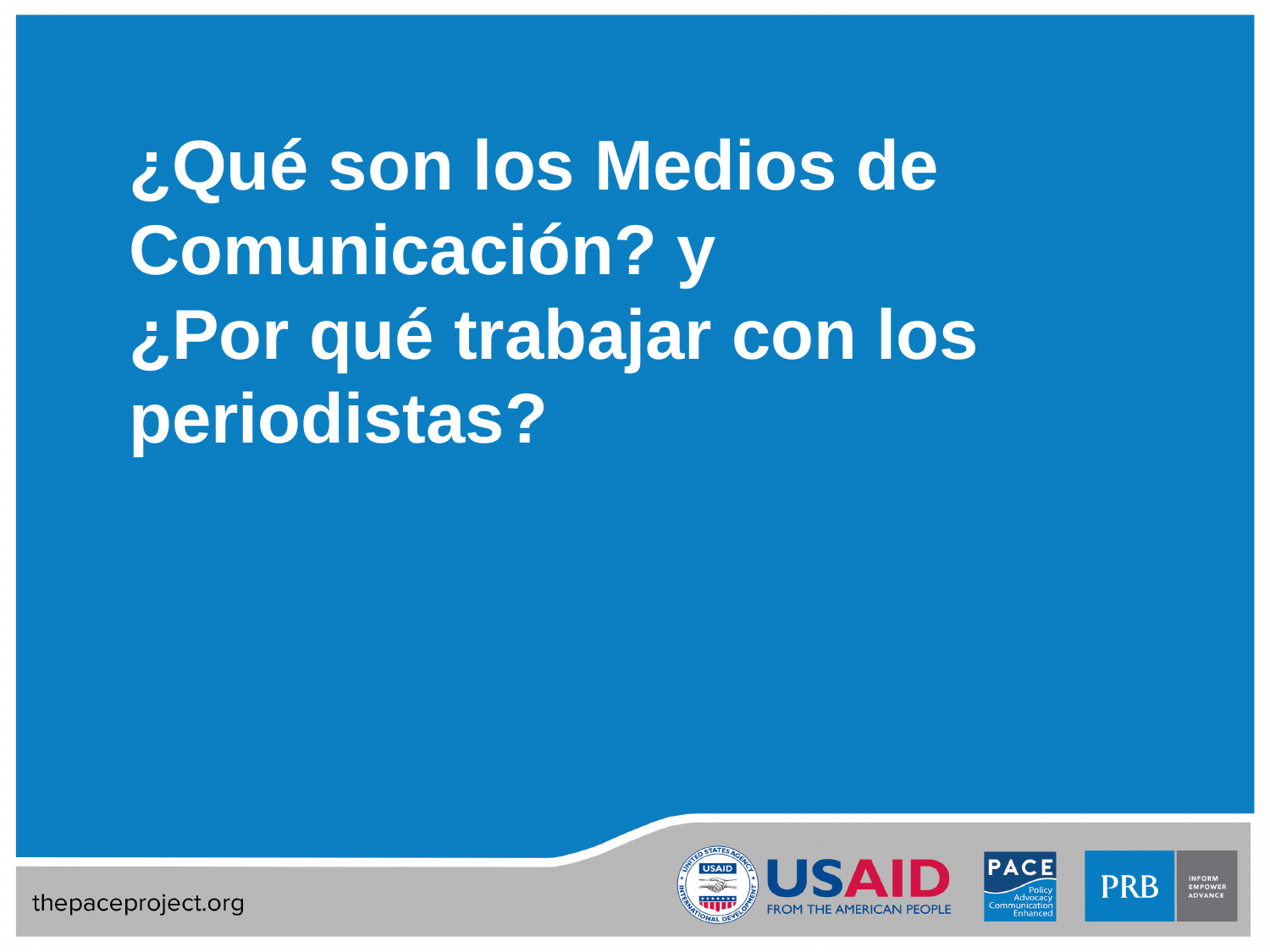

¿Qué son los Medios de Comunicación? y
¿Por qué trabajar con los periodistas?